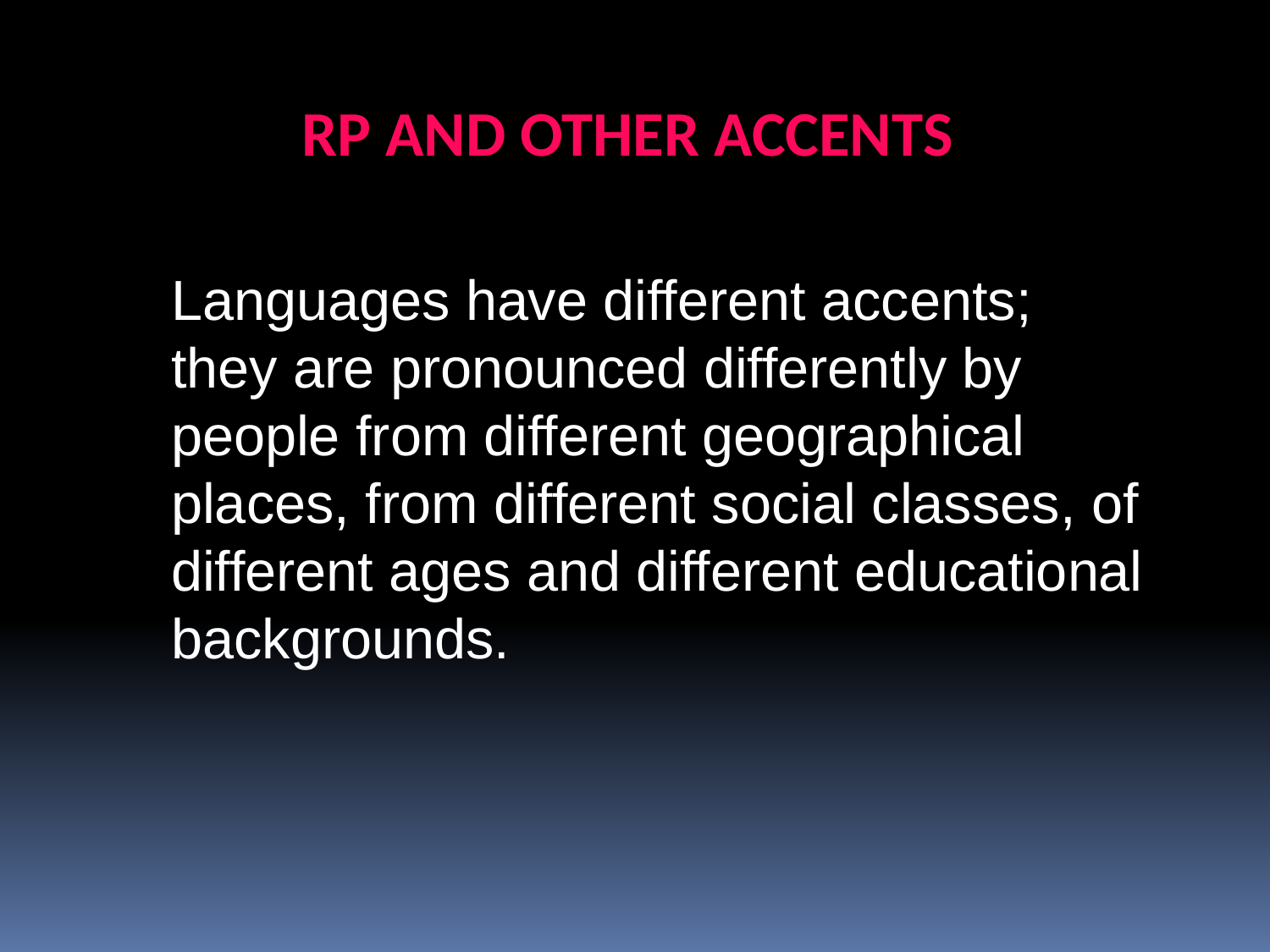

RP AND OTHER ACCENTS
Languages have different accents; they are pronounced differently by people from different geographical places, from different social classes, of different ages and different educational backgrounds.